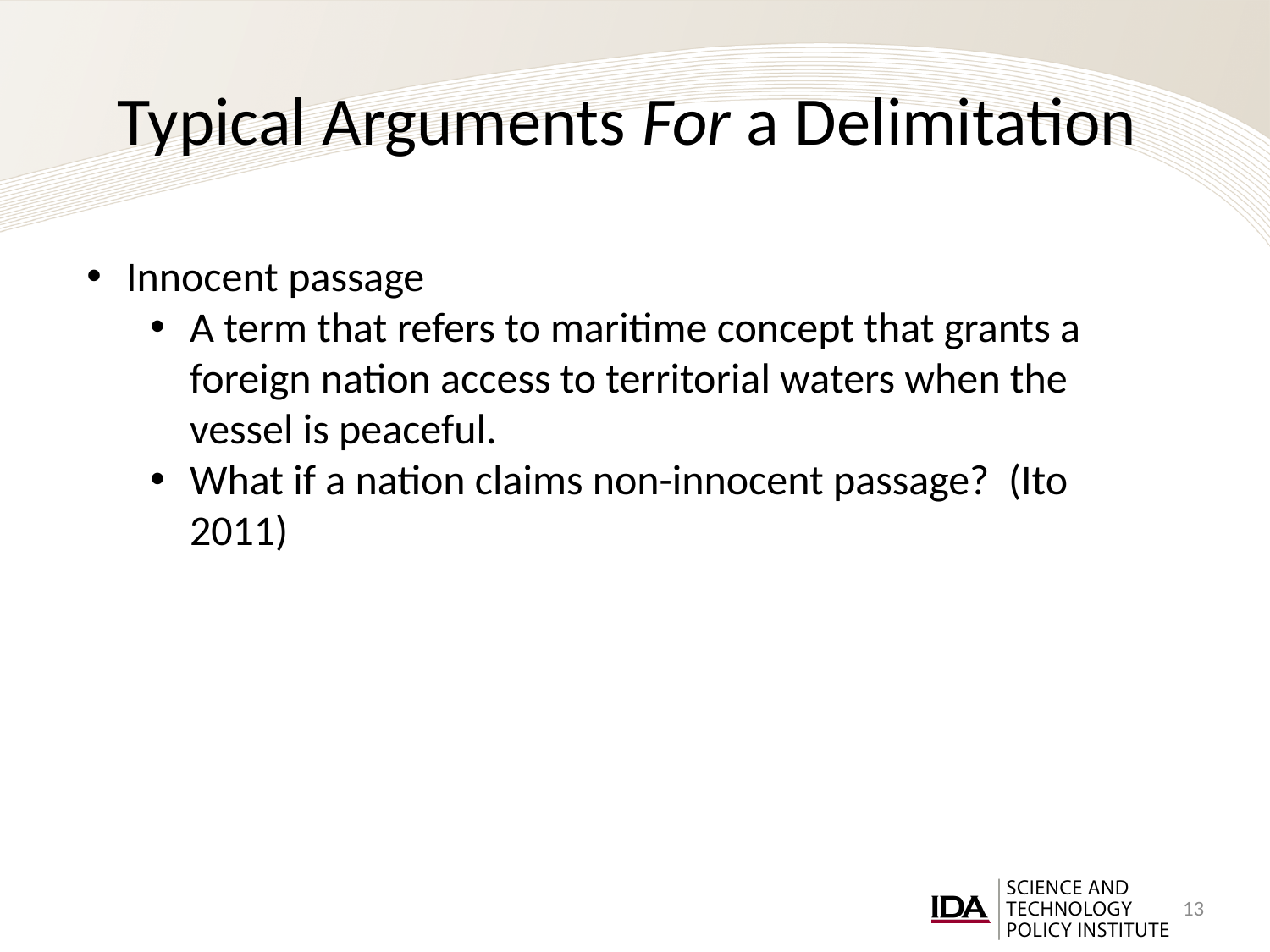

# Typical Arguments For a Delimitation
Innocent passage
A term that refers to maritime concept that grants a foreign nation access to territorial waters when the vessel is peaceful.
What if a nation claims non-innocent passage?  (Ito 2011)
13